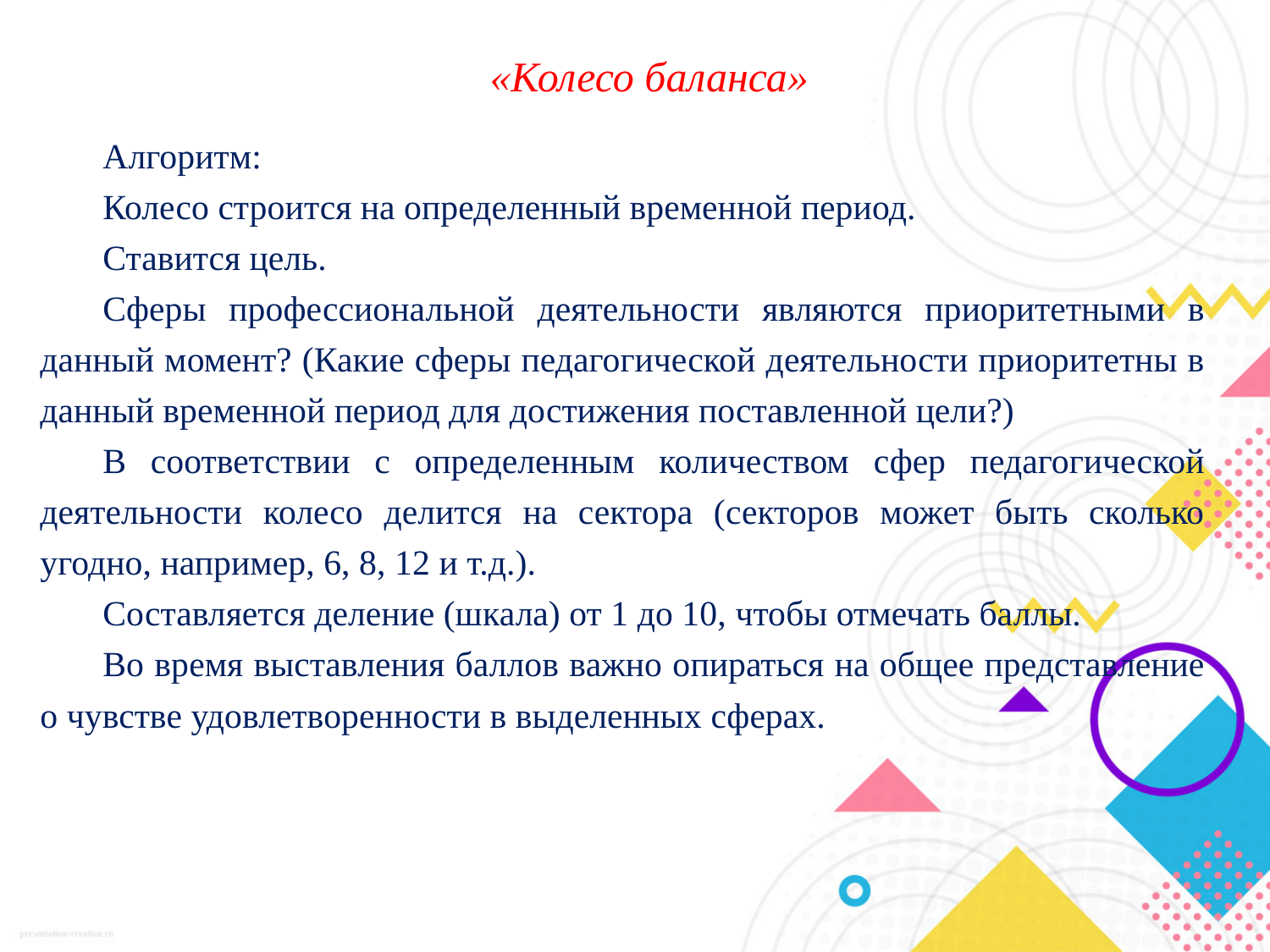

«Колесо баланса»
#
Алгоритм:
Колесо строится на определенный временной период.
Ставится цель.
Сферы профессиональной деятельности являются приоритетными в данный момент? (Какие сферы педагогической деятельности приоритетны в данный временной период для достижения поставленной цели?)
В соответствии с определенным количеством сфер педагогической деятельности колесо делится на сектора (секторов может быть сколько угодно, например, 6, 8, 12 и т.д.).
Составляется деление (шкала) от 1 до 10, чтобы отмечать баллы.
Во время выставления баллов важно опираться на общее представление о чувстве удовлетворенности в выделенных сферах.